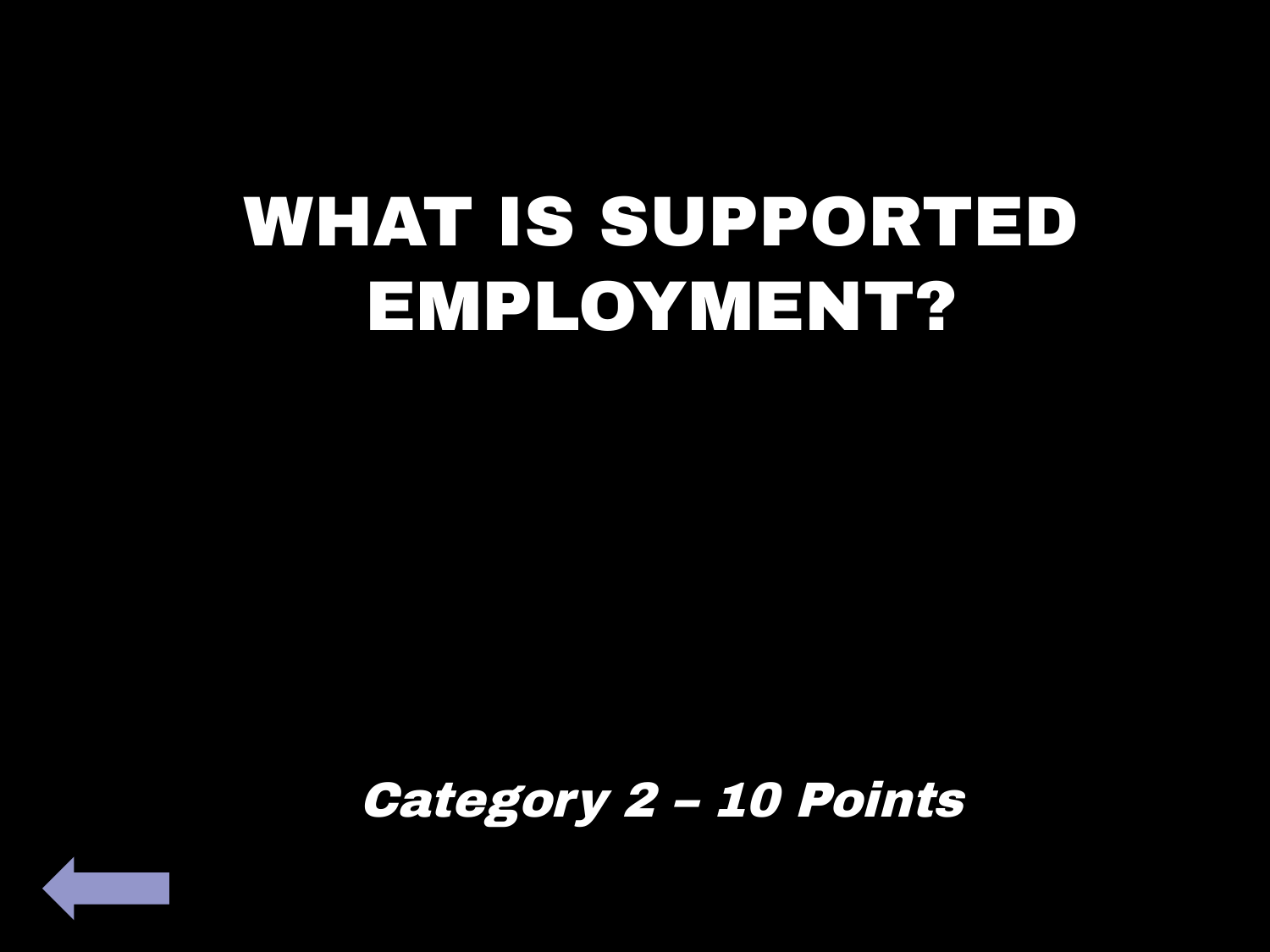

WHAT IS SUPPORTED EMPLOYMENT?

Category 2 – 10 Points